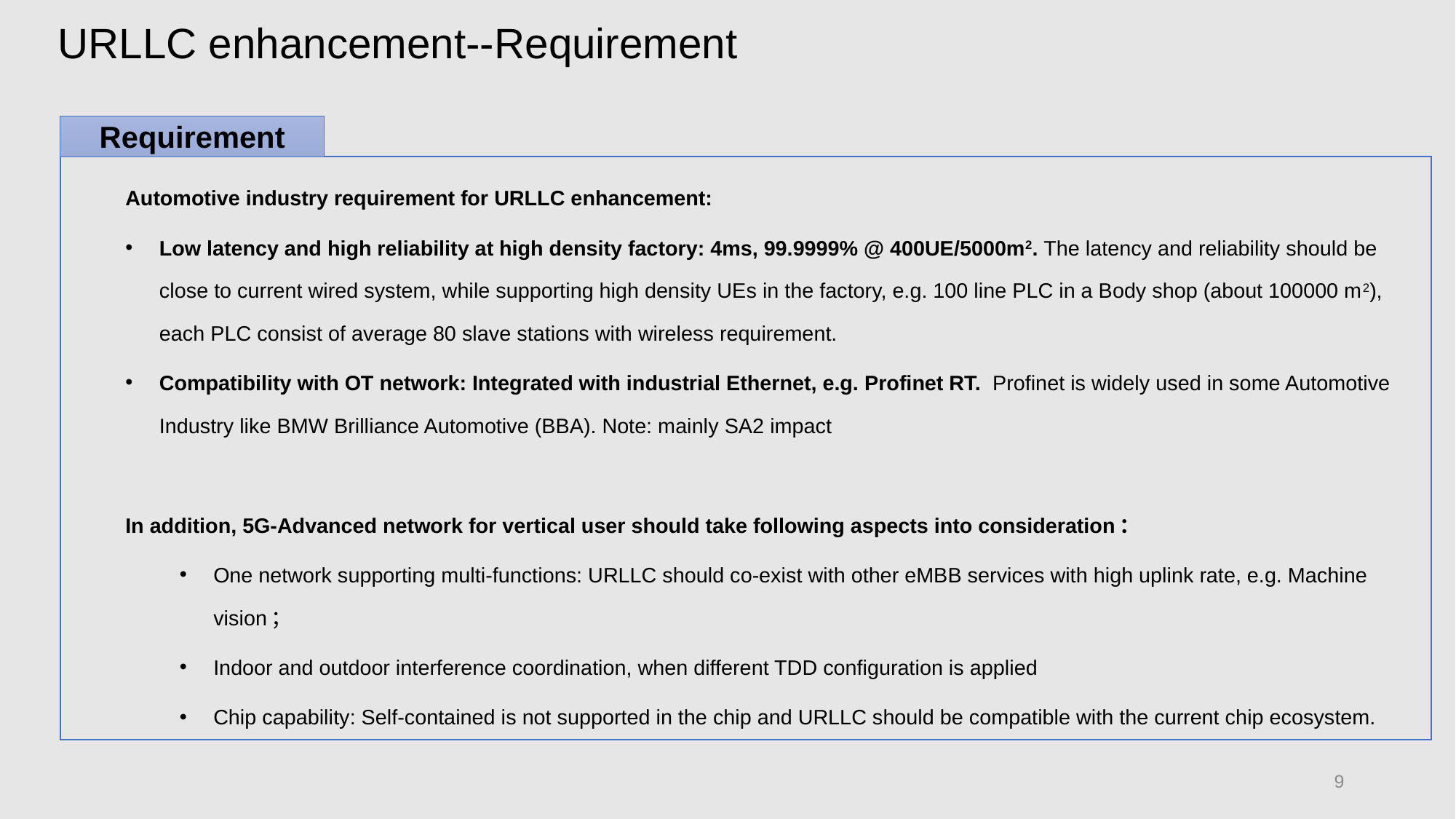

URLLC enhancement--Requirement
Requirement
Automotive industry requirement for URLLC enhancement:
Low latency and high reliability at high density factory: 4ms, 99.9999% @ 400UE/5000m2. The latency and reliability should be close to current wired system, while supporting high density UEs in the factory, e.g. 100 line PLC in a Body shop (about 100000 m2), each PLC consist of average 80 slave stations with wireless requirement.
Compatibility with OT network: Integrated with industrial Ethernet, e.g. Profinet RT.  Profinet is widely used in some Automotive Industry like BMW Brilliance Automotive (BBA). Note: mainly SA2 impact

In addition, 5G-Advanced network for vertical user should take following aspects into consideration：
One network supporting multi-functions: URLLC should co-exist with other eMBB services with high uplink rate, e.g. Machine vision；
Indoor and outdoor interference coordination, when different TDD configuration is applied
Chip capability: Self-contained is not supported in the chip and URLLC should be compatible with the current chip ecosystem.
9